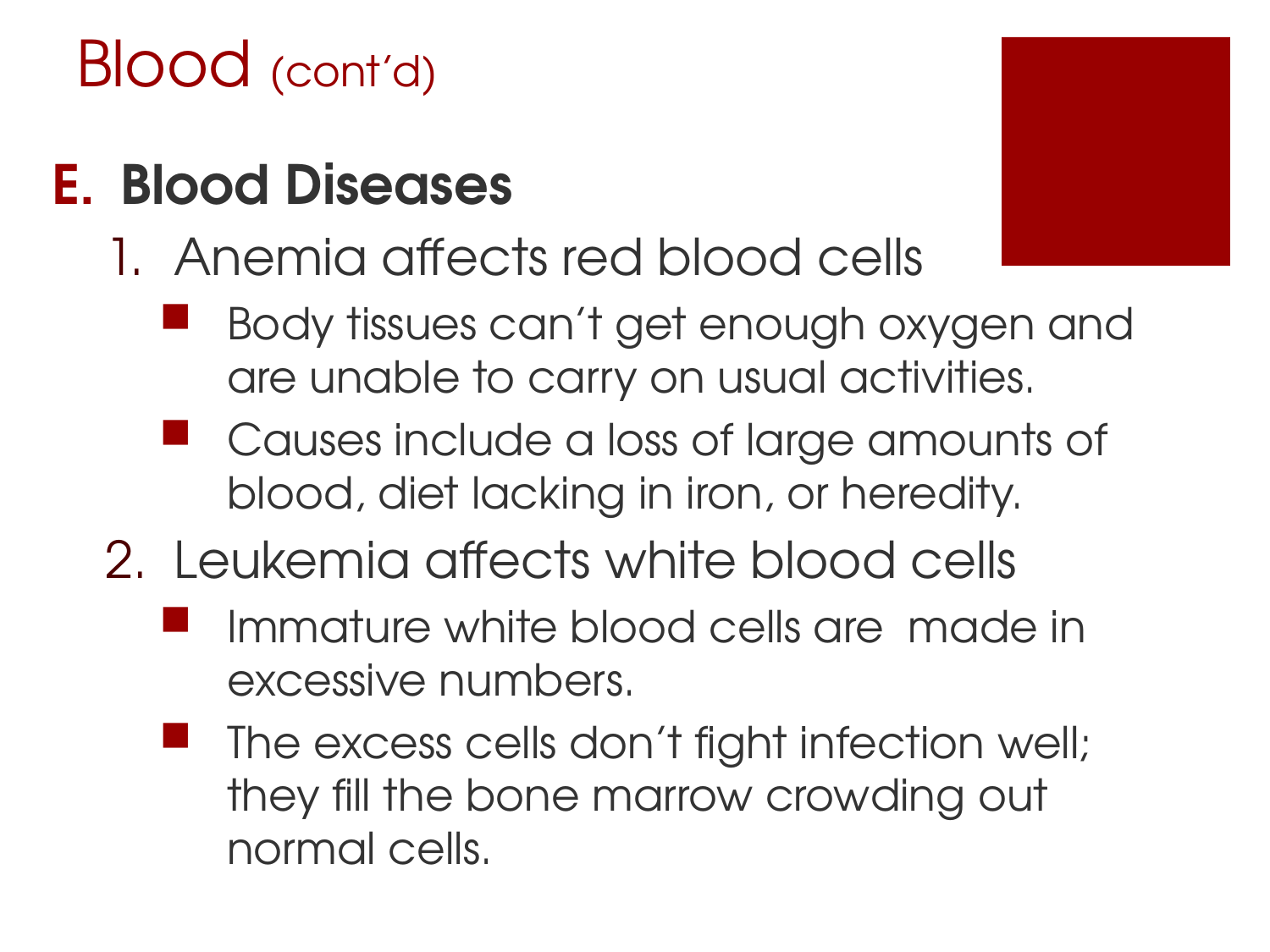

# Blood (cont’d)
Blood Diseases
Anemia affects red blood cells
Body tissues can’t get enough oxygen and are unable to carry on usual activities.
Causes include a loss of large amounts of blood, diet lacking in iron, or heredity.
Leukemia affects white blood cells
Immature white blood cells are  made in excessive numbers.
The excess cells don’t fight infection well; they fill the bone marrow crowding out normal cells.